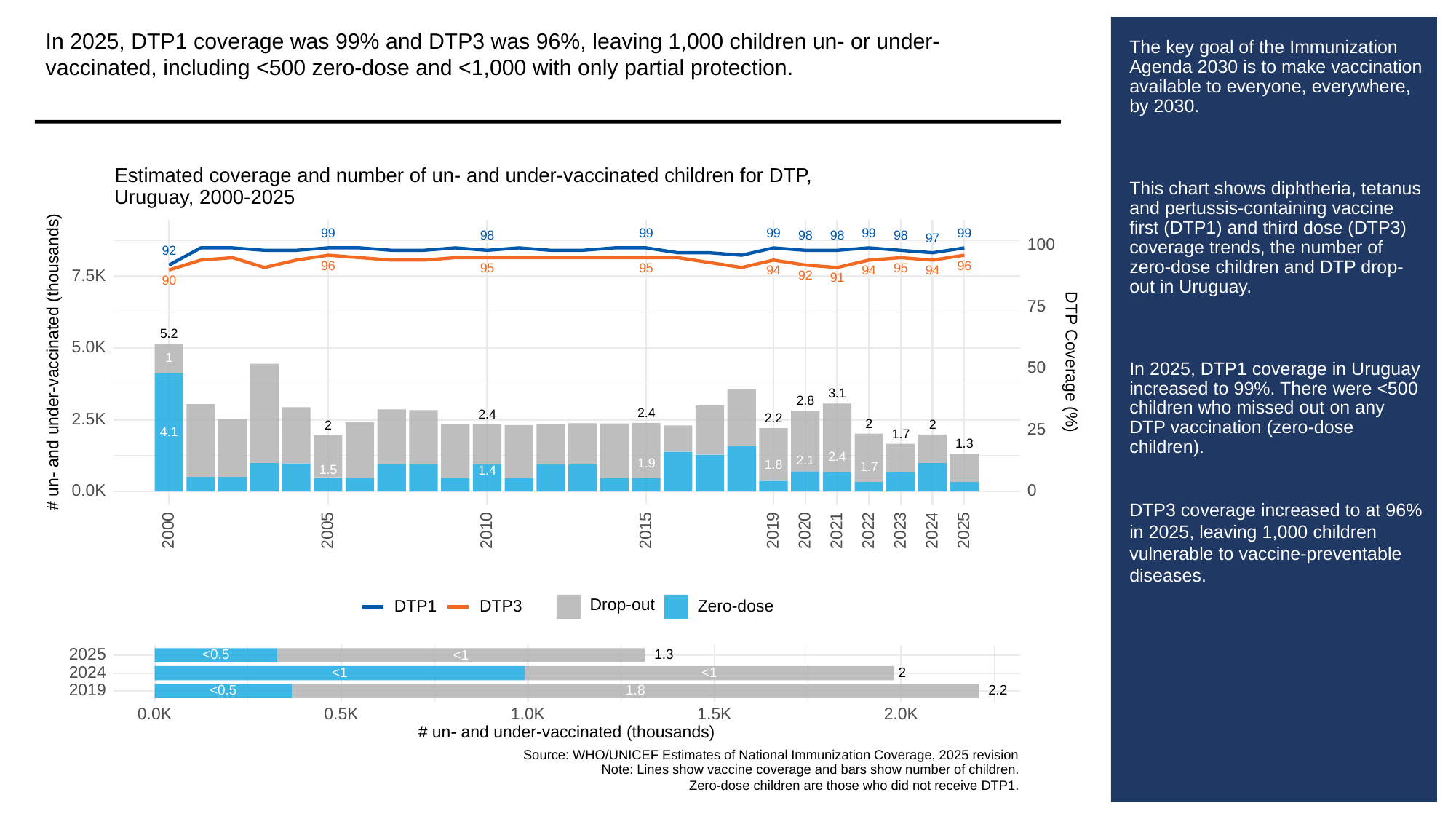

In 2025, DTP1 coverage was 99% and DTP3 was 96%, leaving 1,000 children un- or under-vaccinated, including <500 zero-dose and <1,000 with only partial protection.
# The key goal of the Immunization Agenda 2030 is to make vaccination available to everyone, everywhere, by 2030.

This chart shows diphtheria, tetanus and pertussis-containing vaccine first (DTP1) and third dose (DTP3) coverage trends, the number of zero-dose children and DTP drop-out in Uruguay.

In 2025, DTP1 coverage in Uruguay increased to 99%. There were <500 children who missed out on any DTP vaccination (zero-dose children).

DTP3 coverage increased to at 96% in 2025, leaving 1,000 children vulnerable to vaccine-preventable diseases.

Estimated coverage and number of un- and under-vaccinated children for DTP,
Uruguay, 2000-2025

99
99
99
99
99
98
98
98
98
97
100

92

96
96
95
95
95
94
94
94
7.5K
92
91

90
75

5.2
5.0K

1
# un- and under-vaccinated (thousands)
DTP Coverage (%)
50

3.1

2.8

2.4

2.4

2.5K
2.2

2

2
2

25

4.1

1.7

1.3

2.4

2.1
1.9
1.8
1.7

1.5
1.4

0.0K
0

2023
2000
2005
2010
2015
2019
2020
2021
2022
2024
2025

Drop-out
DTP3
Zero-dose
DTP1

2025
1.3
<0.5
<1

2024
<1
<1
2

2019
<0.5
1.8
2.2

0.0K
0.5K
1.0K
1.5K
2.0K
# un- and under-vaccinated (thousands)
Source: WHO/UNICEF Estimates of National Immunization Coverage, 2025 revision
Note: Lines show vaccine coverage and bars show number of children.
Zero-dose children are those who did not receive DTP1.